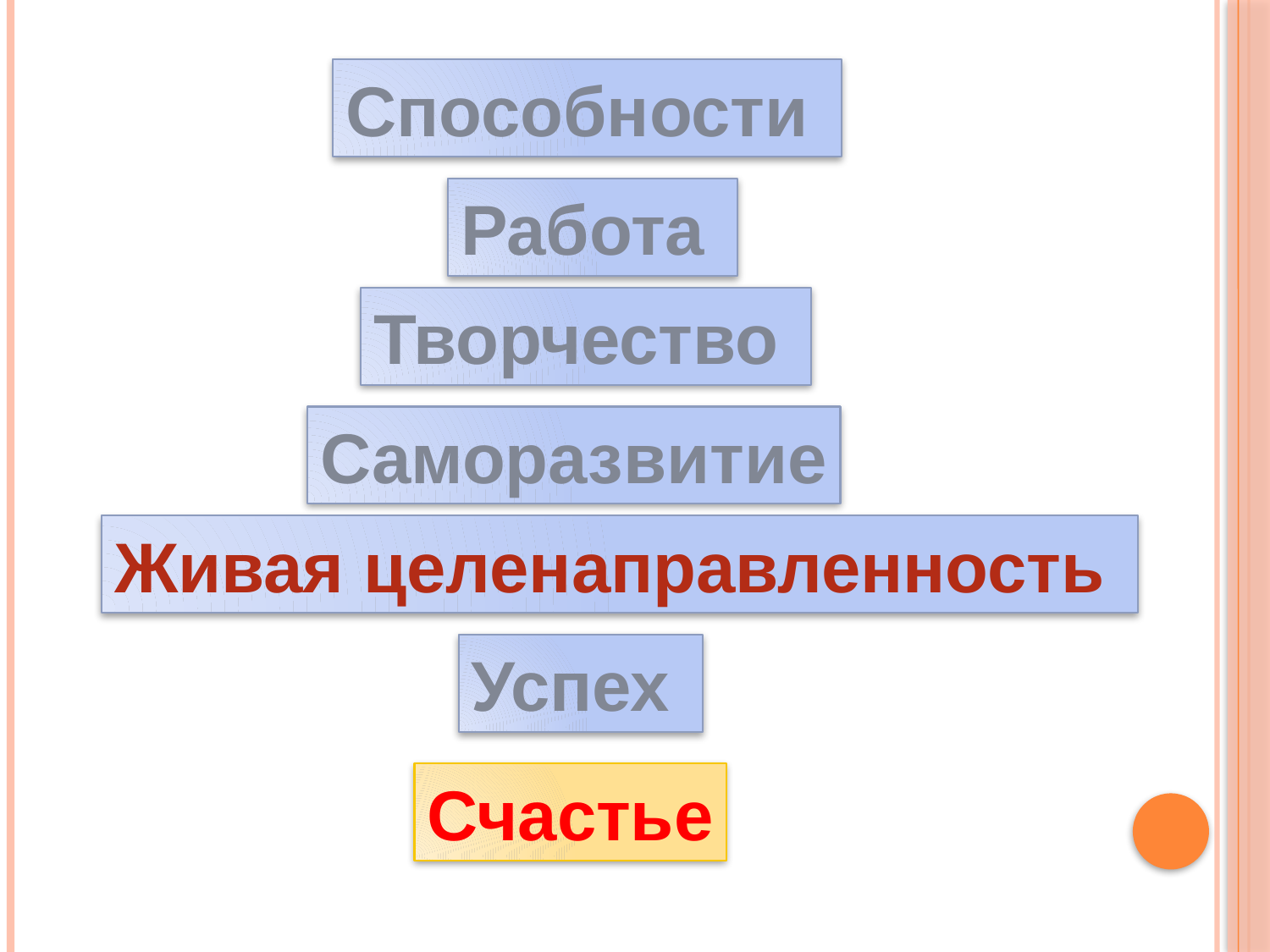

Способности
Работа
Творчество
Саморазвитие
Живая целенаправленность
Успех
Счастье